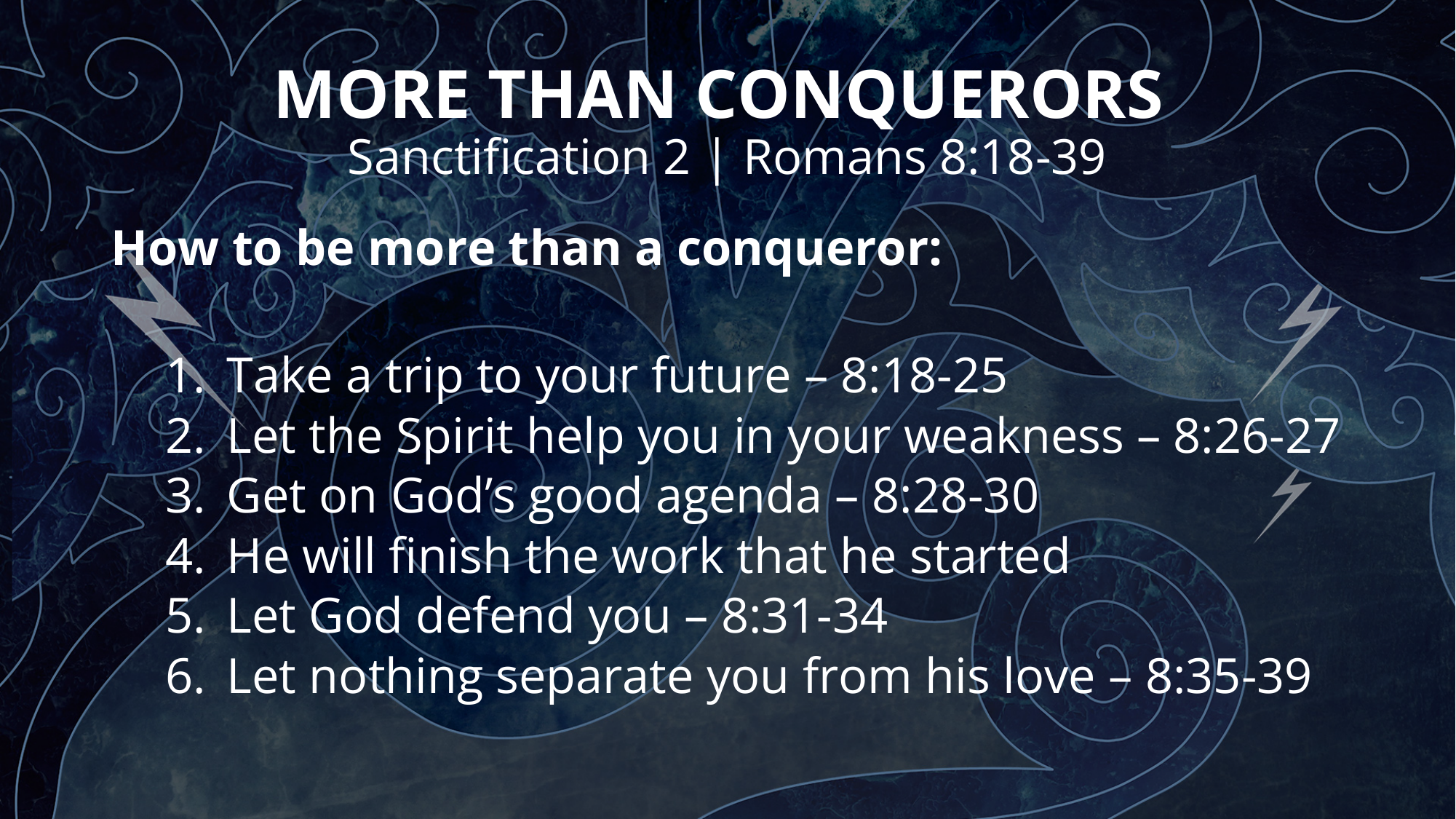

# MORE THAN CONQUERORS Sanctification 2 | Romans 8:18-39
How to be more than a conqueror:

Take a trip to your future – 8:18-25
Let the Spirit help you in your weakness – 8:26-27
Get on God’s good agenda – 8:28-30
He will finish the work that he started
Let God defend you – 8:31-34
Let nothing separate you from his love – 8:35-39